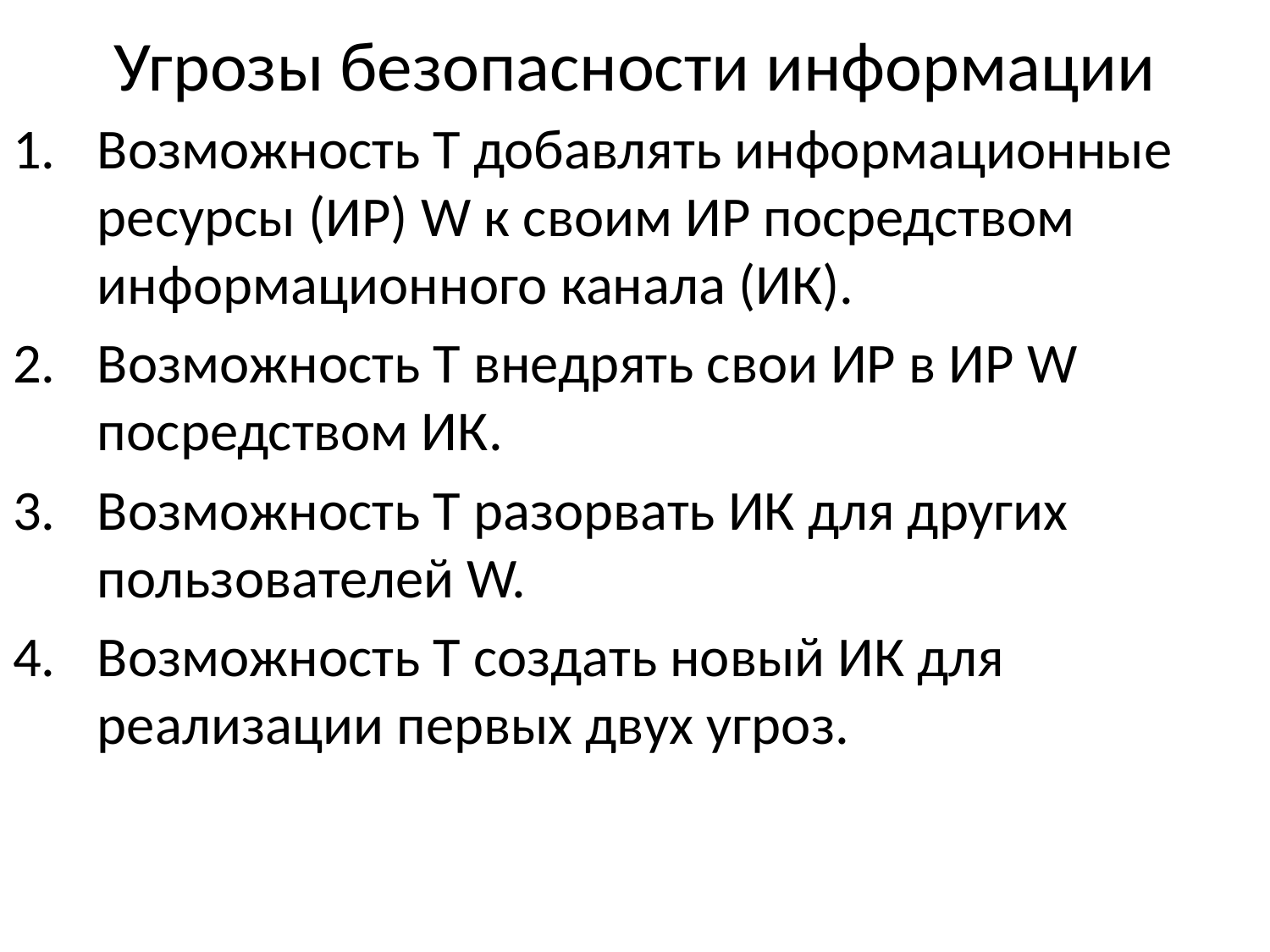

# Угрозы безопасности информации
Возможность T добавлять информационные ресурсы (ИР) W к своим ИР посредством информационного канала (ИК).
Возможность T внедрять свои ИР в ИР W посредством ИК.
Возможность T разорвать ИК для других пользователей W.
Возможность T создать новый ИК для реализации первых двух угроз.